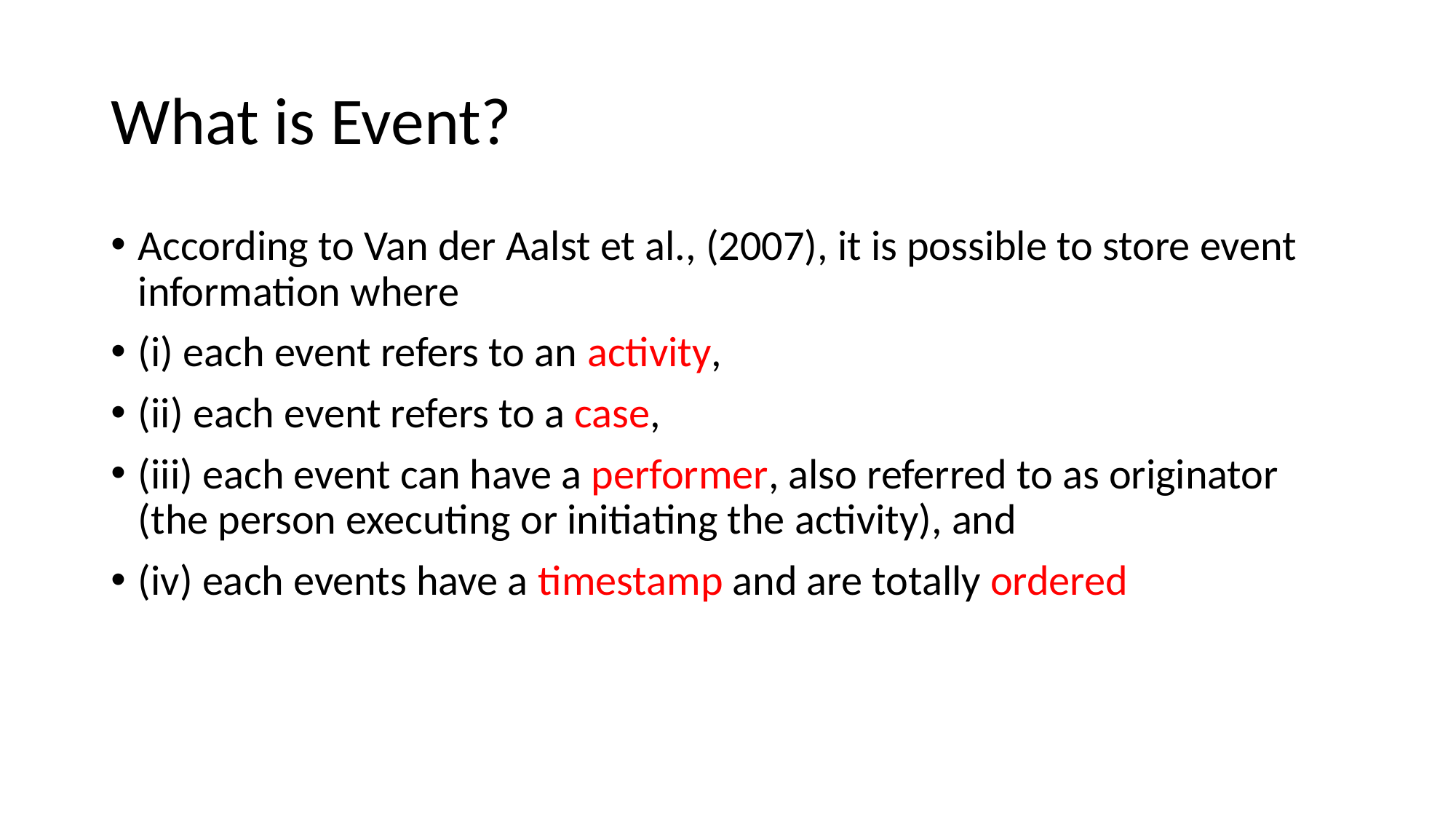

# What is Event?
According to Van der Aalst et al., (2007), it is possible to store event information where
(i) each event refers to an activity,
(ii) each event refers to a case,
(iii) each event can have a performer, also referred to as originator (the person executing or initiating the activity), and
(iv) each events have a timestamp and are totally ordered